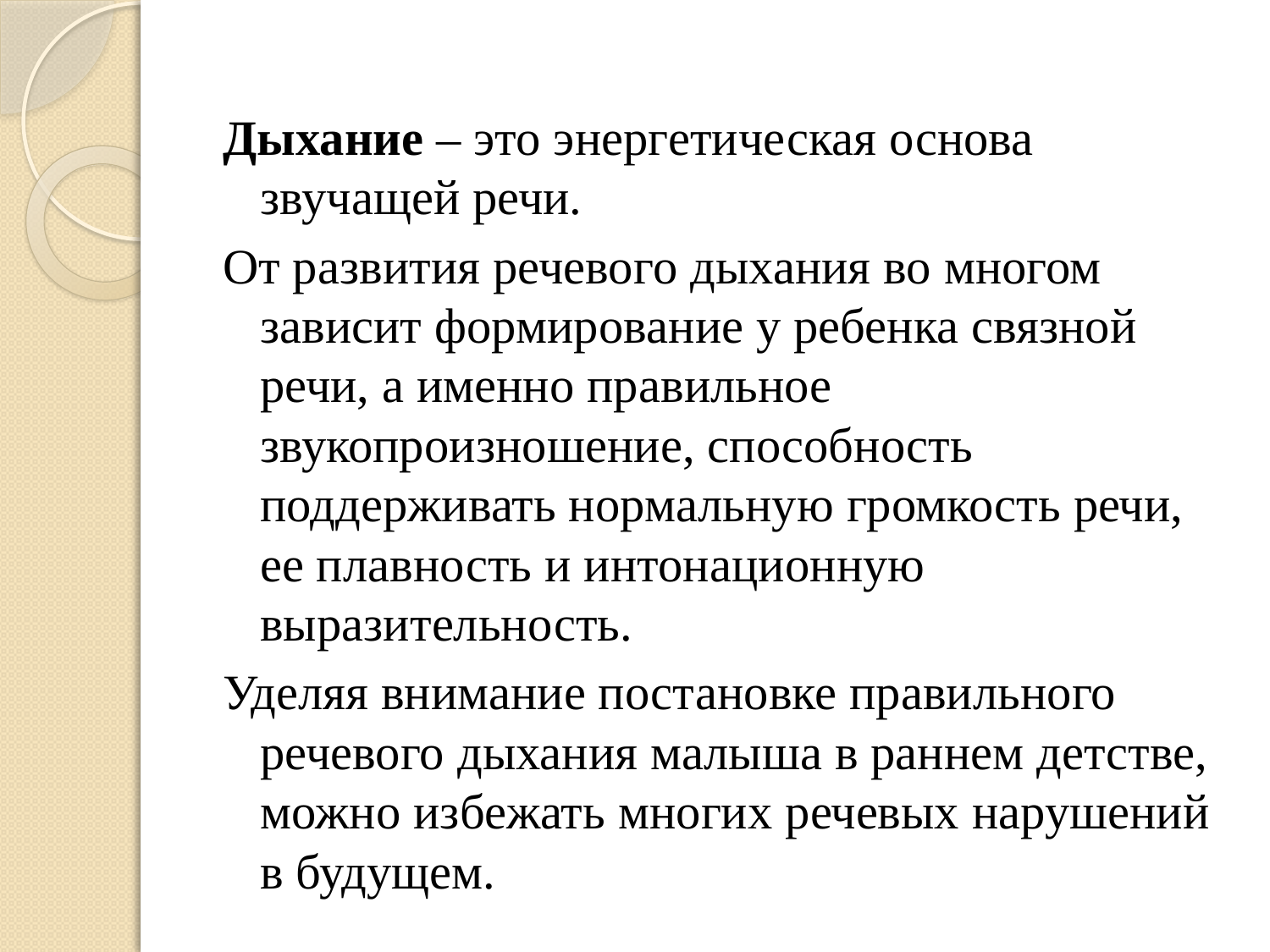

#
Дыхание – это энергетическая основа звучащей речи.
От развития речевого дыхания во многом зависит формирование у ребенка связной речи, а именно правильное звукопроизношение, способность поддерживать нормальную громкость речи, ее плавность и интонационную выразительность.
Уделяя внимание постановке правильного речевого дыхания малыша в раннем детстве, можно избежать многих речевых нарушений в будущем.